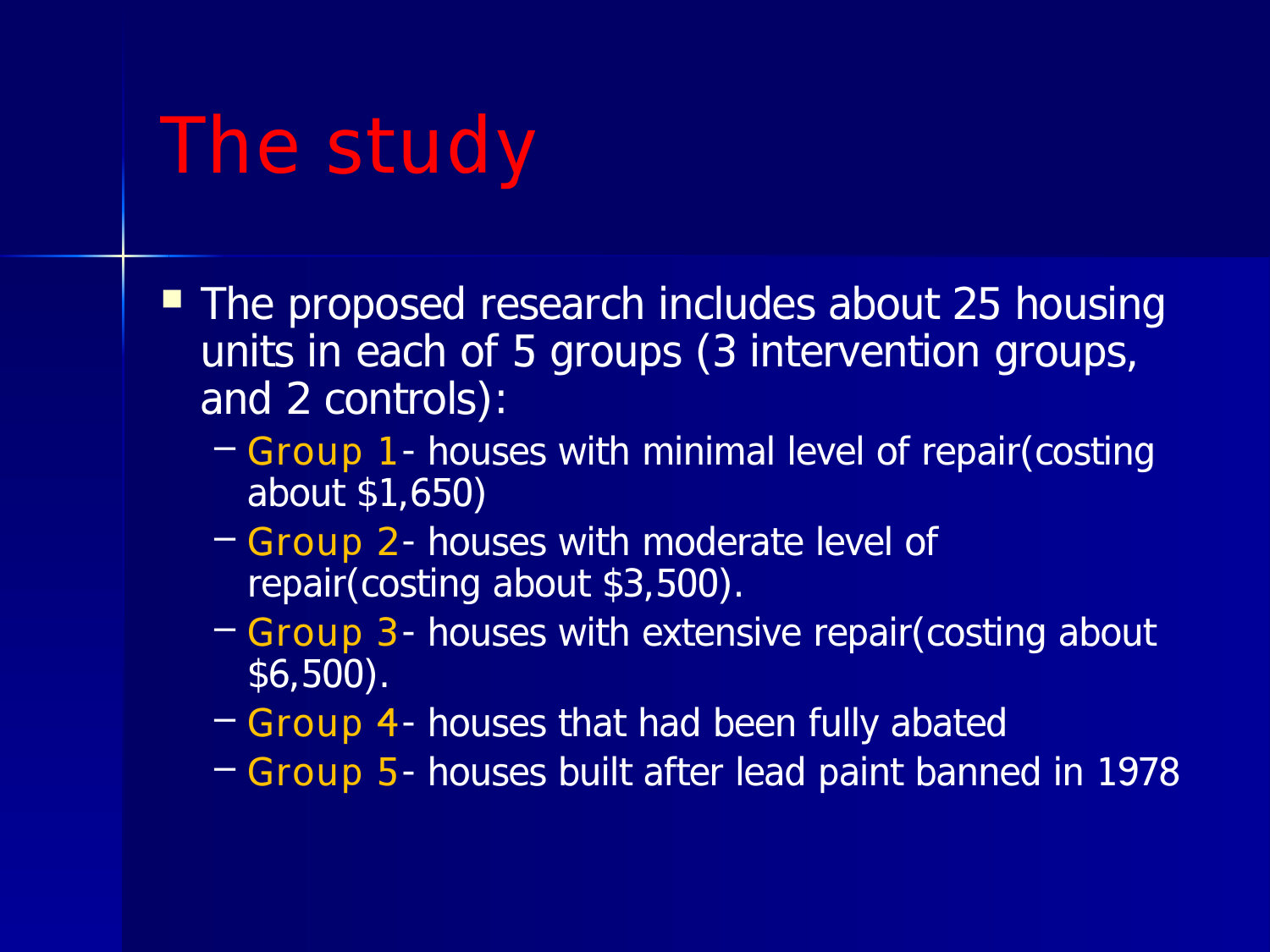

# The study
The proposed research includes about 25 housing units in each of 5 groups (3 intervention groups, and 2 controls):
Group 1- houses with minimal level of repair(costing about $1,650)
Group 2- houses with moderate level of repair(costing about $3,500).
Group 3- houses with extensive repair(costing about $6,500).
Group 4- houses that had been fully abated
Group 5- houses built after lead paint banned in 1978